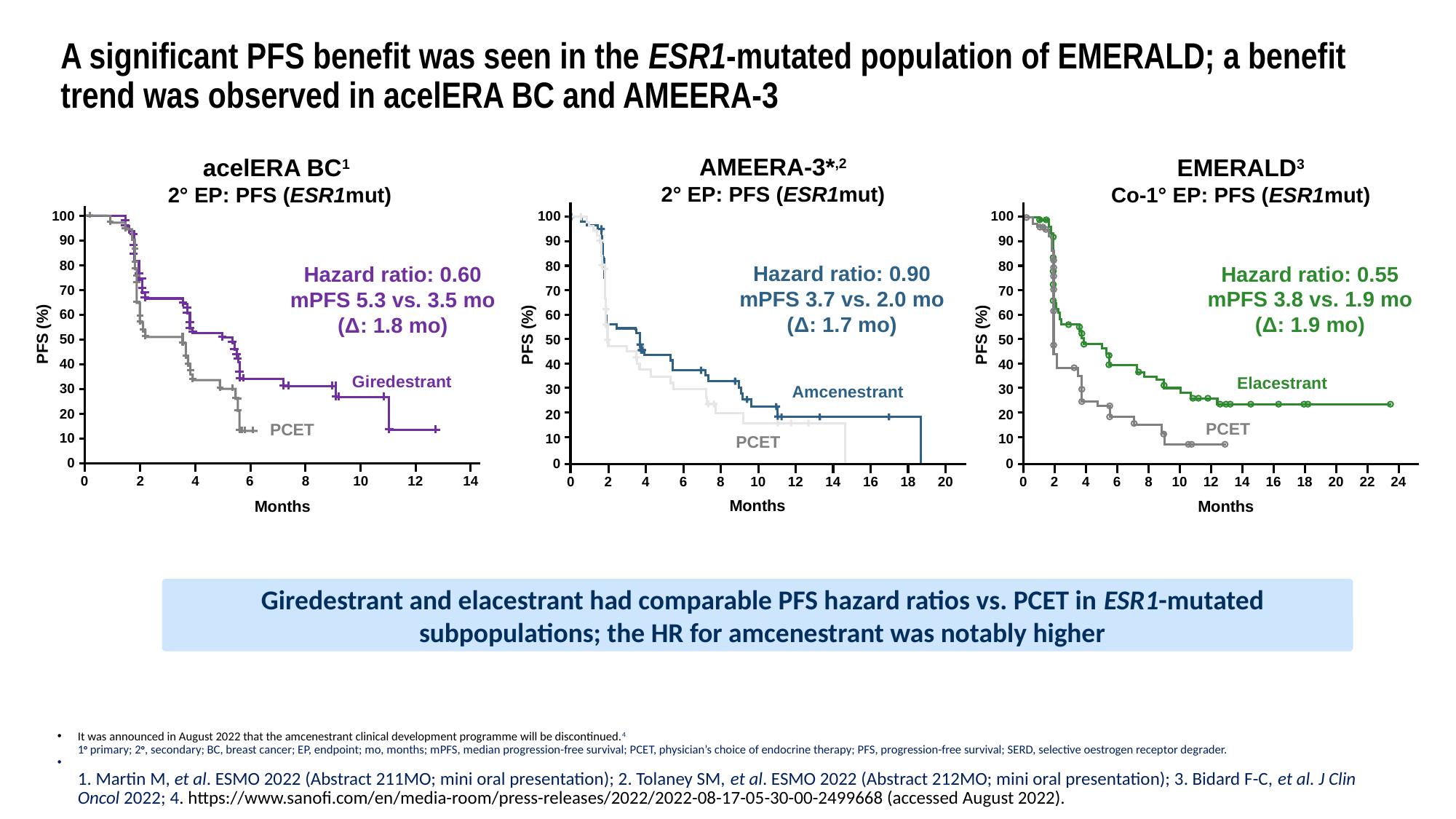

# A significant PFS benefit was seen in the ESR1-mutated population of EMERALD; a benefit trend was observed in acelERA BC and AMEERA-3
AMEERA-3*,2
2° EP: PFS (ESR1mut)

100
90
80
70
60
50
40
30
20
10
0

Hazard ratio: 0.90
mPFS 3.7 vs. 2.0 mo (Δ: 1.7 mo)
0
2
4
6
8
10
12
14
16
18
20
PFS (%)
acelERA BC1
2° EP: PFS (ESR1mut)
EMERALD3
Co-1° EP: PFS (ESR1mut)

100
90
80
70
60
50
40
30
20
10
0

Hazard ratio: 0.55
mPFS 3.8 vs. 1.9 mo (Δ: 1.9 mo)
PFS (%)
0
2
4
6
8
10
12
14
16
18
20
22
24
Months

100

90

Hazard ratio: 0.60
mPFS 5.3 vs. 3.5 mo (Δ: 1.8 mo)
80

70

60

PFS (%)

50

40

Giredestrant
Elacestrant

Amcenestrant

30

20

PCET
PCET
PCET

10
0
0
2
4
6
8
10
12
14
Months
Months
Giredestrant and elacestrant had comparable PFS hazard ratios vs. PCET in ESR1-mutated subpopulations; the HR for amcenestrant was notably higher
It was announced in August 2022 that the amcenestrant clinical development programme will be discontinued.4
1° primary; 2°, secondary; BC, breast cancer; EP, endpoint; mo, months; mPFS, median progression-free survival; PCET, physician’s choice of endocrine therapy; PFS, progression-free survival; SERD, selective oestrogen receptor degrader.
1. Martin M, et al. ESMO 2022 (Abstract 211MO; mini oral presentation); 2. Tolaney SM, et al. ESMO 2022 (Abstract 212MO; mini oral presentation); 3. Bidard F-C, et al. J Clin Oncol 2022; 4. https://www.sanofi.com/en/media-room/press-releases/2022/2022-08-17-05-30-00-2499668 (accessed August 2022).